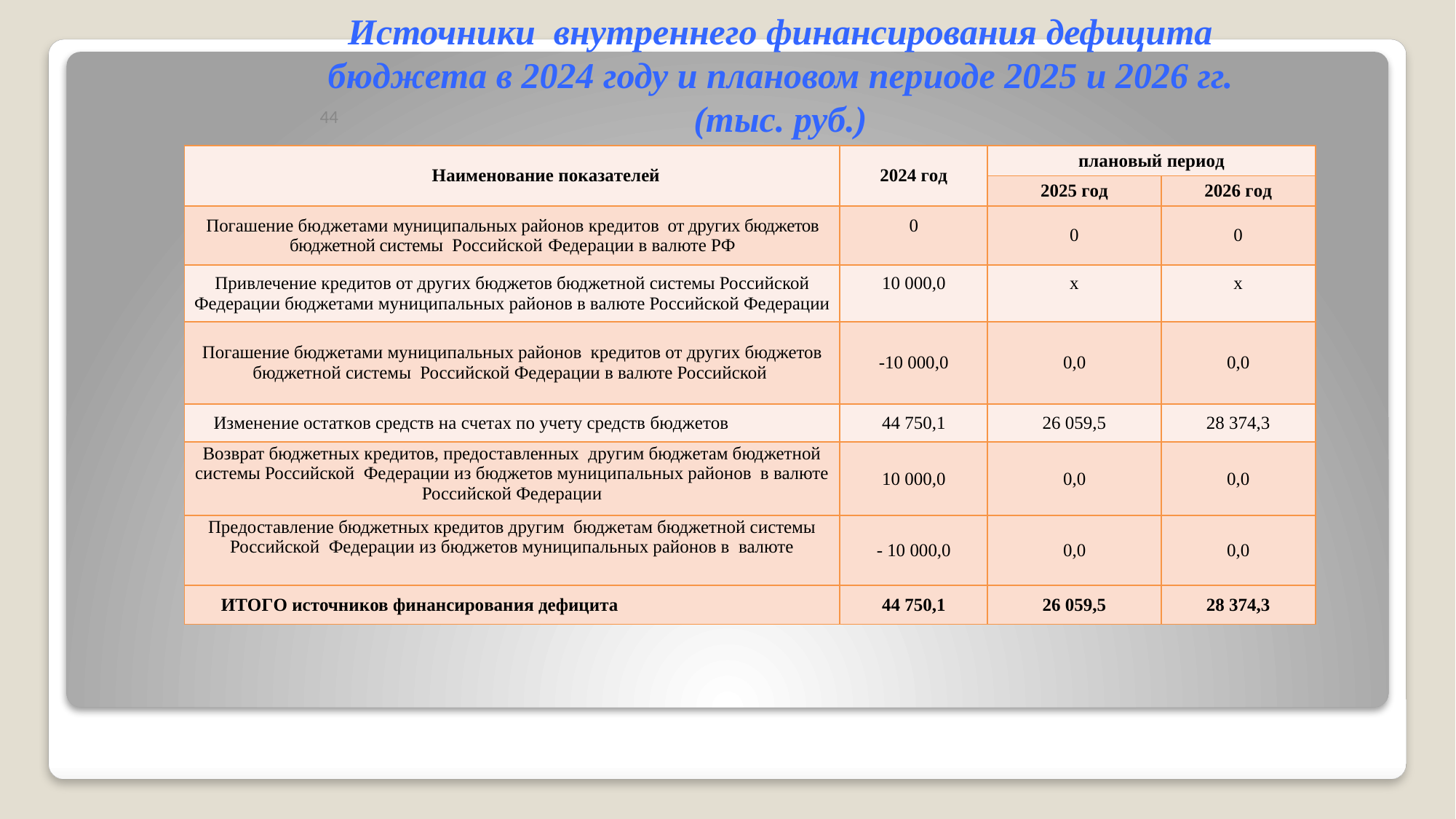

Источники  внутреннего финансирования дефицита бюджета в 2024 году и плановом периоде 2025 и 2026 гг. (тыс. руб.)
44
| Наименование показателей | 2024 год | плановый период |  |
| --- | --- | --- | --- |
|  |  | 2025 год | 2026 год |
| Погашение бюджетами муниципальных районов кредитов от других бюджетов бюджетной системы Российской Федерации в валюте РФ | 0 | 0 | 0 |
| Привлечение кредитов от других бюджетов бюджетной системы Российской Федерации бюджетами муниципальных районов в валюте Российской Федерации | 10 000,0 | х | х |
| Погашение бюджетами муниципальных районов кредитов от других бюджетов бюджетной системы Российской Федерации в валюте Российской | -10 000,0 | 0,0 | 0,0 |
| Изменение остатков средств на счетах по учету средств бюджетов | 44 750,1 | 26 059,5 | 28 374,3 |
| Возврат бюджетных кредитов, предоставленных другим бюджетам бюджетной системы Российской Федерации из бюджетов муниципальных районов в валюте Российской Федерации | 10 000,0 | 0,0 | 0,0 |
| Предоставление бюджетных кредитов другим бюджетам бюджетной системы Российской Федерации из бюджетов муниципальных районов в валюте | - 10 000,0 | 0,0 | 0,0 |
| ИТОГО источников финансирования дефицита | 44 750,1 | 26 059,5 | 28 374,3 |